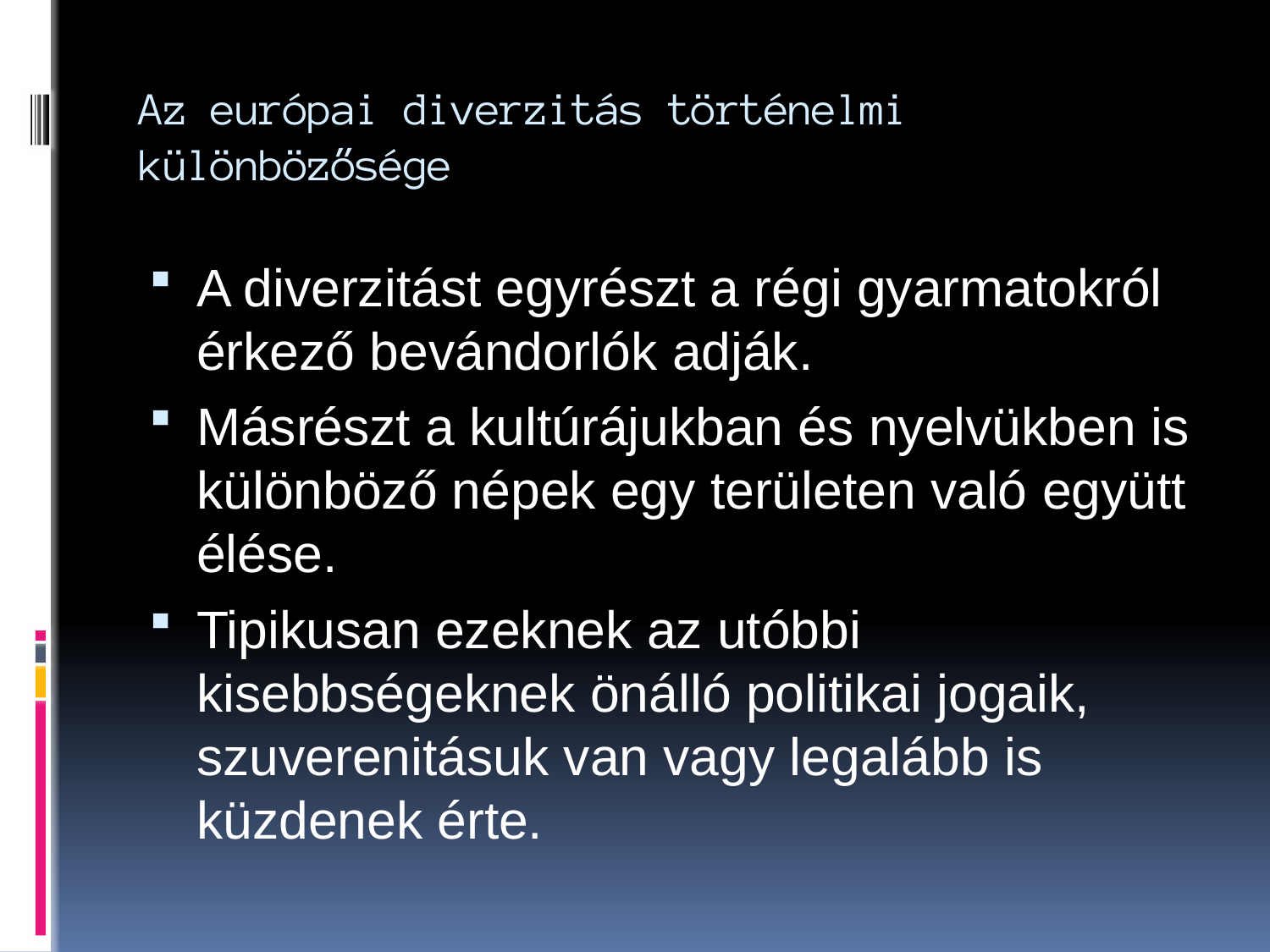

# Az európai diverzitás történelmi különbözősége
A diverzitást egyrészt a régi gyarmatokról érkező bevándorlók adják.
Másrészt a kultúrájukban és nyelvükben is különböző népek egy területen való együtt élése.
Tipikusan ezeknek az utóbbi kisebbségeknek önálló politikai jogaik, szuverenitásuk van vagy legalább is küzdenek érte.